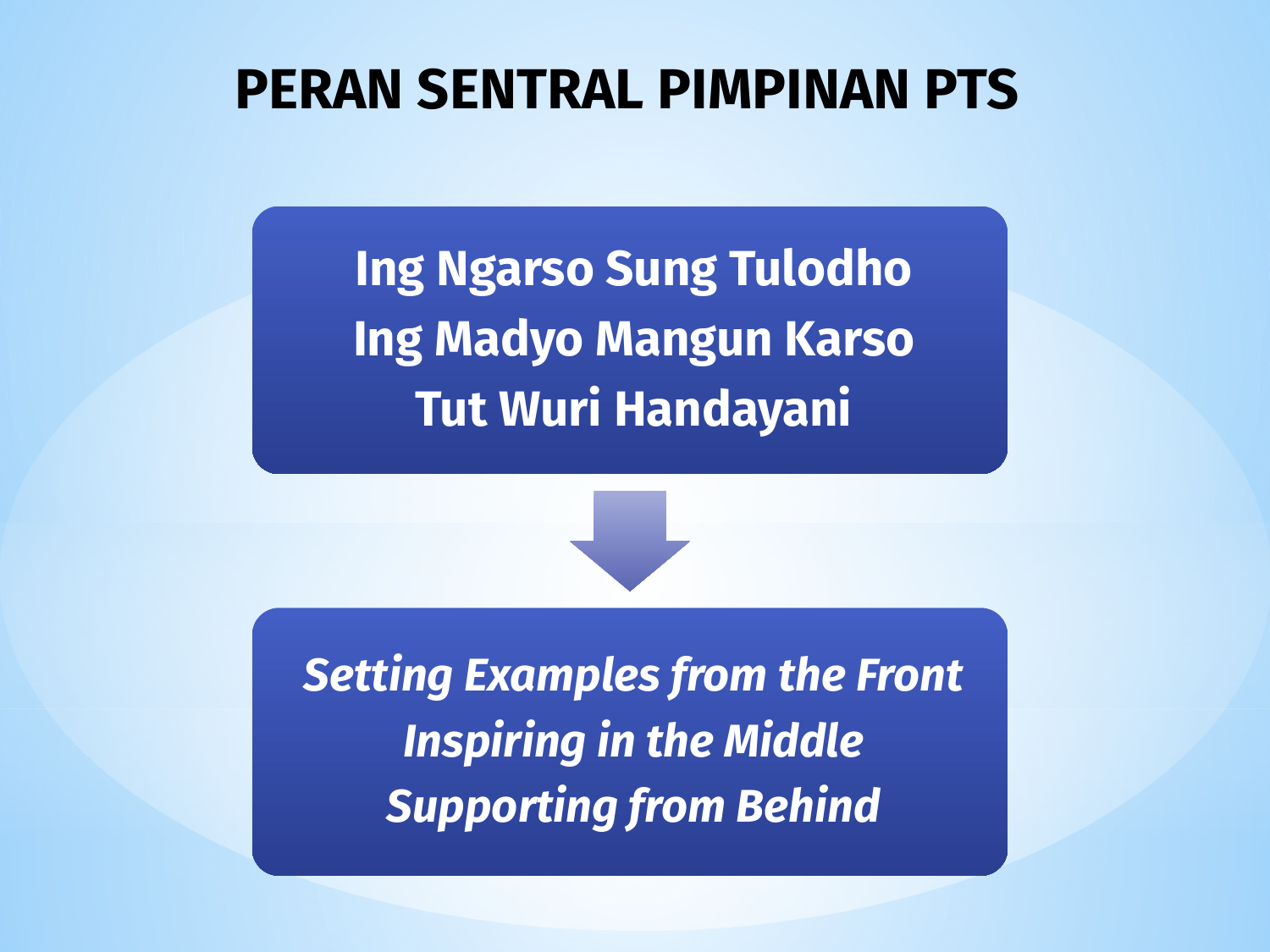

# PERAN SENTRAL PIMPINAN PTS
Ing Ngarso Sung Tulodho
Ing Madyo Mangun Karso
Tut Wuri Handayani

Setting Examples from the Front
Inspiring in the Middle
Supporting from Behind